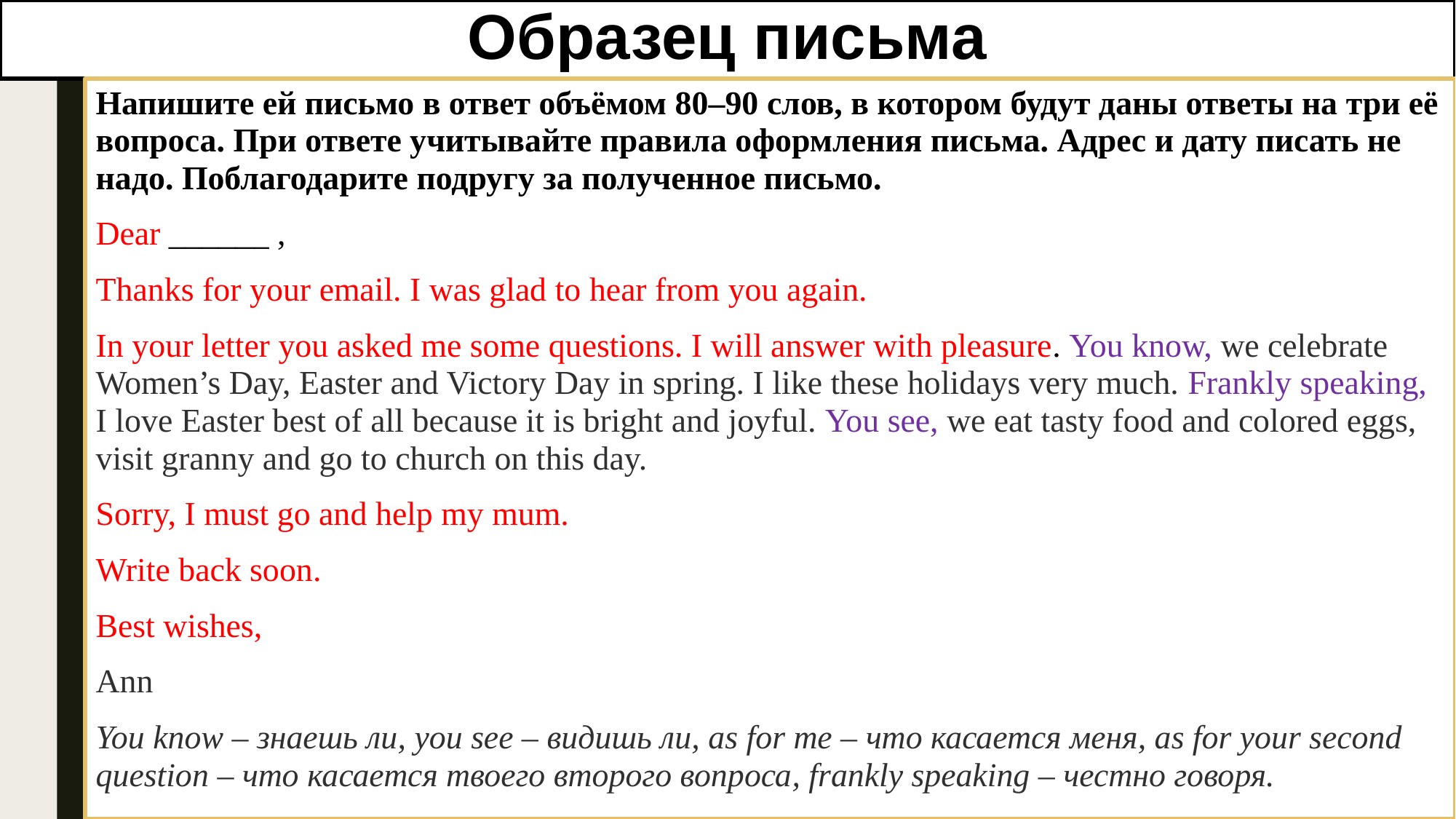

# Образец письма
Напишите ей письмо в ответ объёмом 80–90 слов, в котором будут даны ответы на три её вопроса. При ответе учитывайте правила оформления письма. Адрес и дату писать не надо. Поблагодарите подругу за полученное письмо.
Dear ______ ,
Thanks for your email. I was glad to hear from you again.
In your letter you asked me some questions. I will answer with pleasure. You know, we celebrate Women’s Day, Easter and Victory Day in spring. I like these holidays very much. Frankly speaking, I love Easter best of all because it is bright and joyful. You see, we eat tasty food and colored eggs, visit granny and go to church on this day.
Sorry, I must go and help my mum.
Write back soon.
Best wishes,
Ann
You know – знаешь ли, you see – видишь ли, as for me – что касается меня, as for your second question – что касается твоего второго вопроса, frankly speaking – честно говоря.